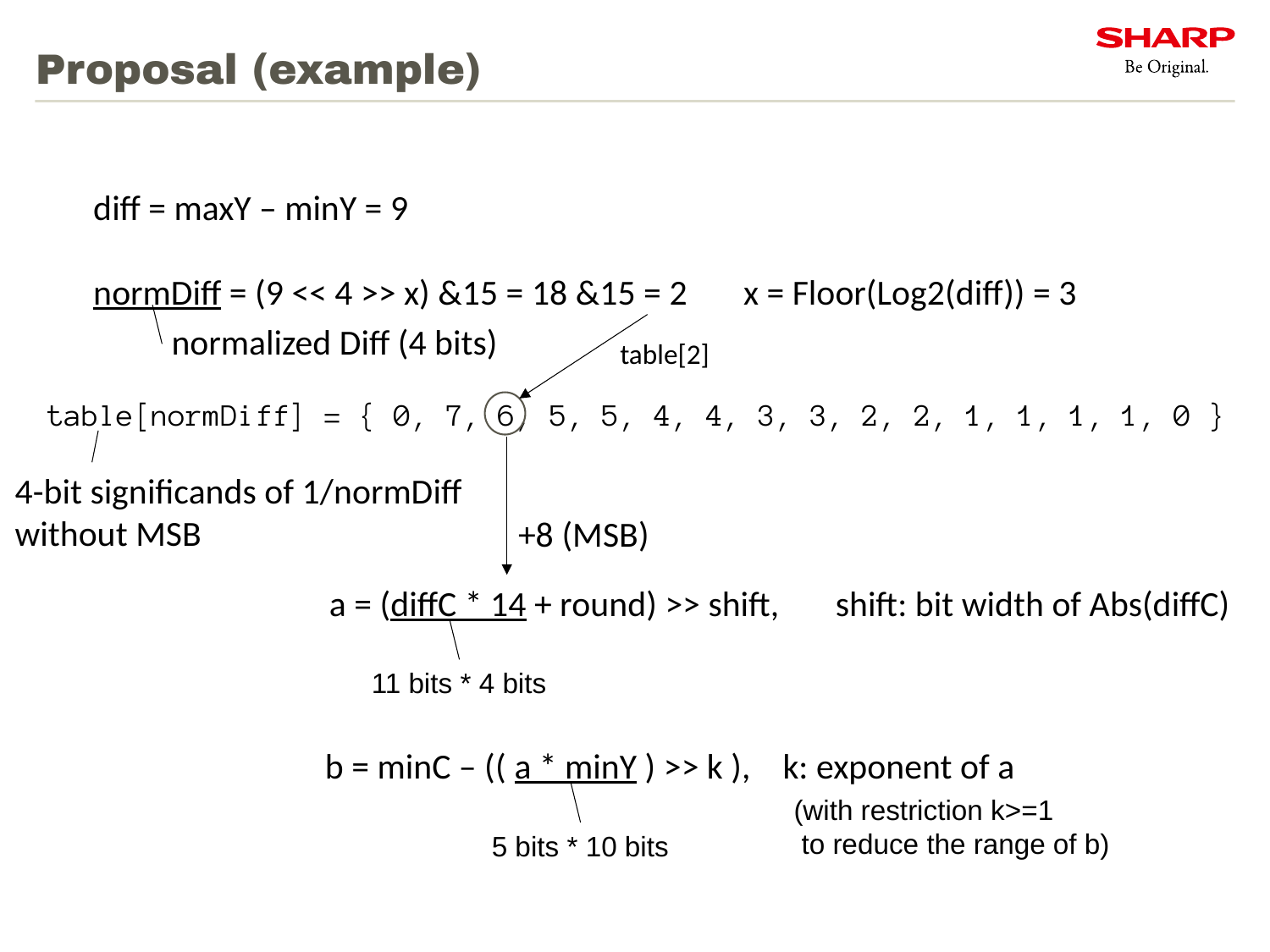

# Proposal (example)
diff = maxY – minY = 9

normDiff = (9 << 4 >> x) &15 = 18 &15 = 2       x = Floor(Log2(diff)) = 3
normalized Diff (4 bits)
table[2]
table[normDiff] = { 0, 7, 6, 5, 5, 4, 4, 3, 3, 2, 2, 1, 1, 1, 1, 0 }

4-bit significands of 1/normDiff
without MSB
+8 (MSB)
a = (diffC * 14 + round) >> shift,       shift: bit width of Abs(diffC)
11 bits * 4 bits
b = minC – (( a * minY ) >> k ),    k: exponent of a
(with restriction k>=1
 to reduce the range of b)
5 bits * 10 bits